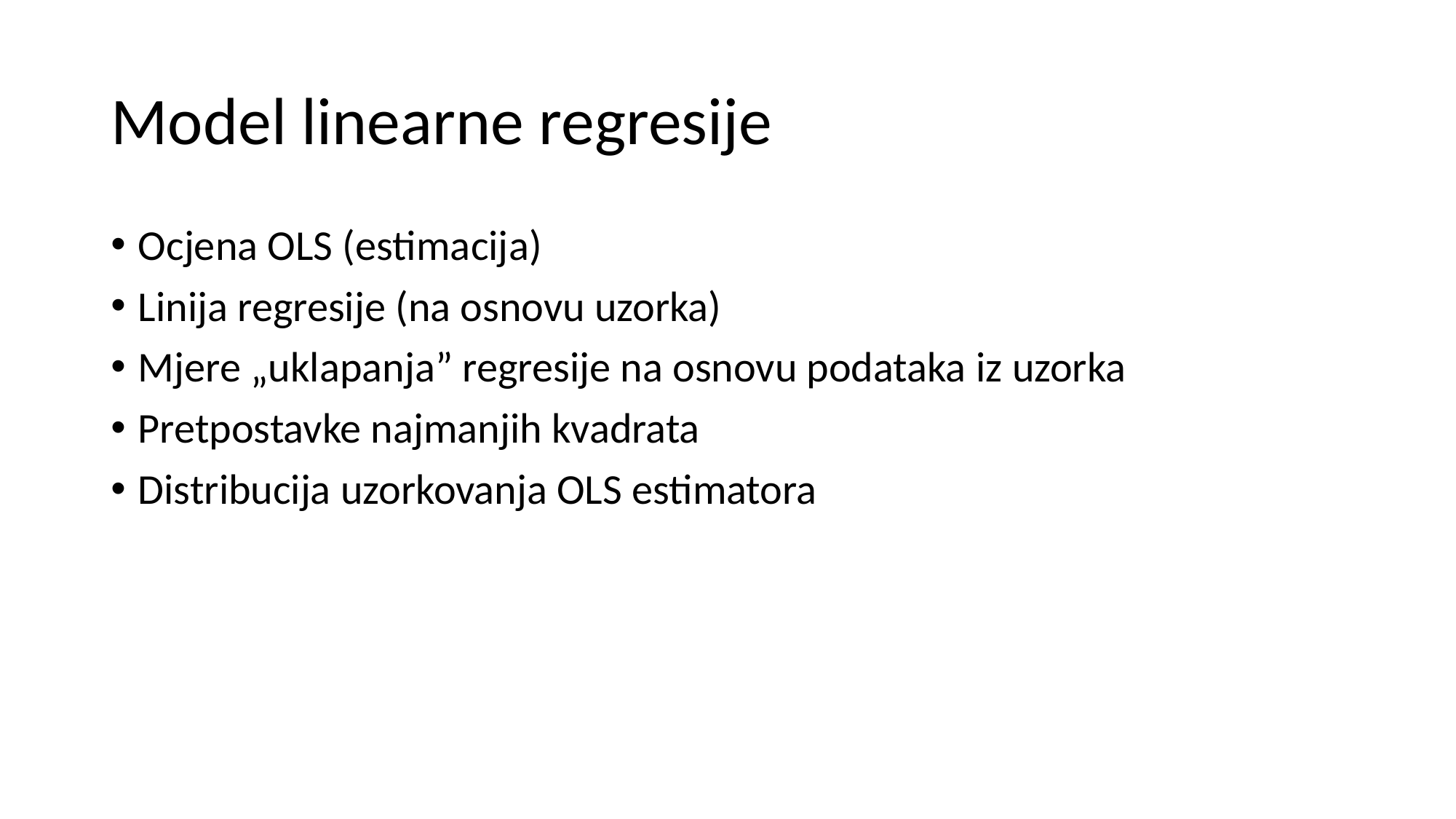

# Model linearne regresije
Ocjena OLS (estimacija)
Linija regresije (na osnovu uzorka)
Mjere „uklapanja” regresije na osnovu podataka iz uzorka
Pretpostavke najmanjih kvadrata
Distribucija uzorkovanja OLS estimatora